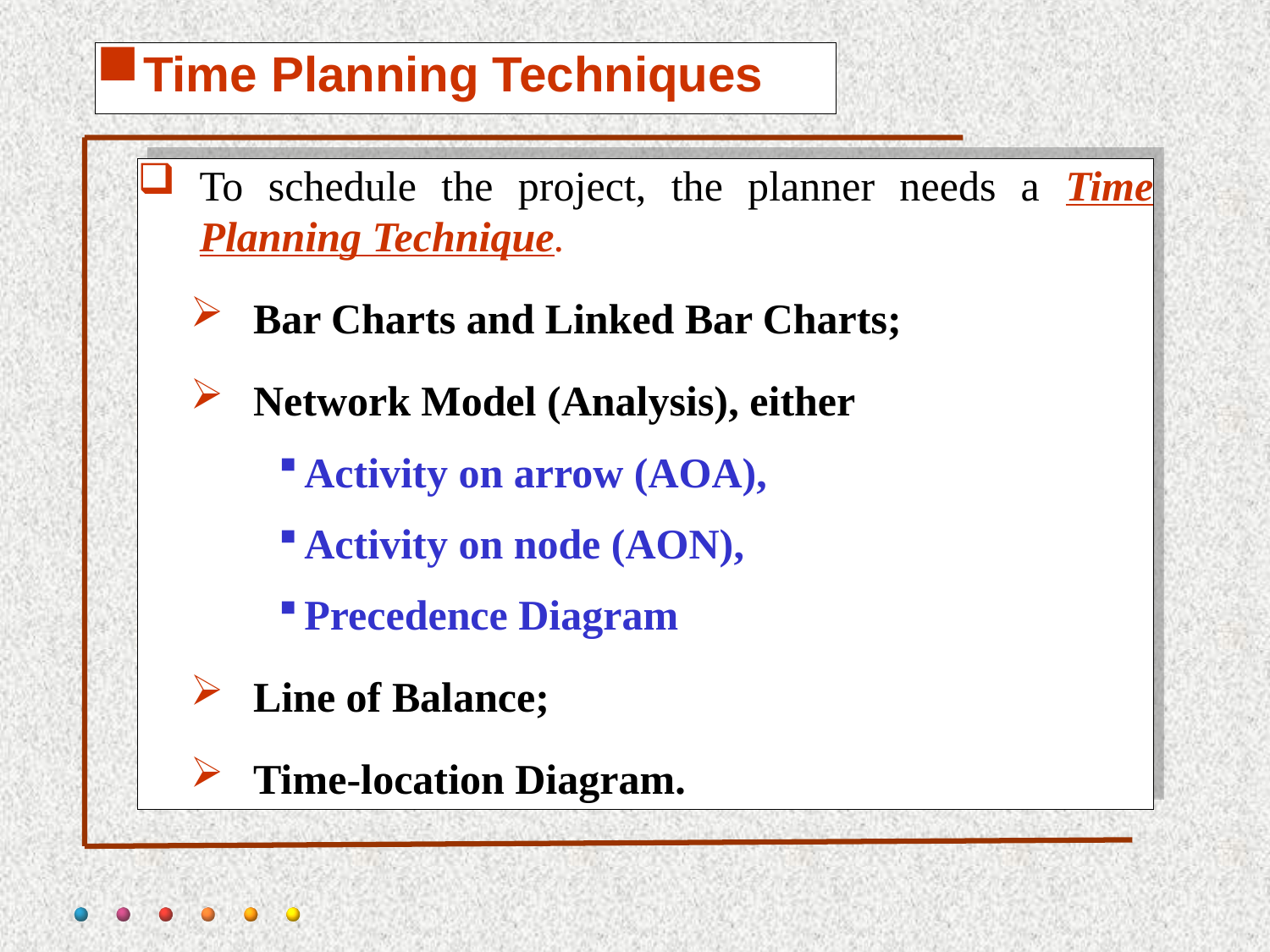

# Time Planning Techniques
To schedule the project, the planner needs a Time Planning Technique.
Bar Charts and Linked Bar Charts;
Network Model (Analysis), either
Activity on arrow (AOA),
Activity on node (AON),
Precedence Diagram
Line of Balance;
Time-location Diagram.